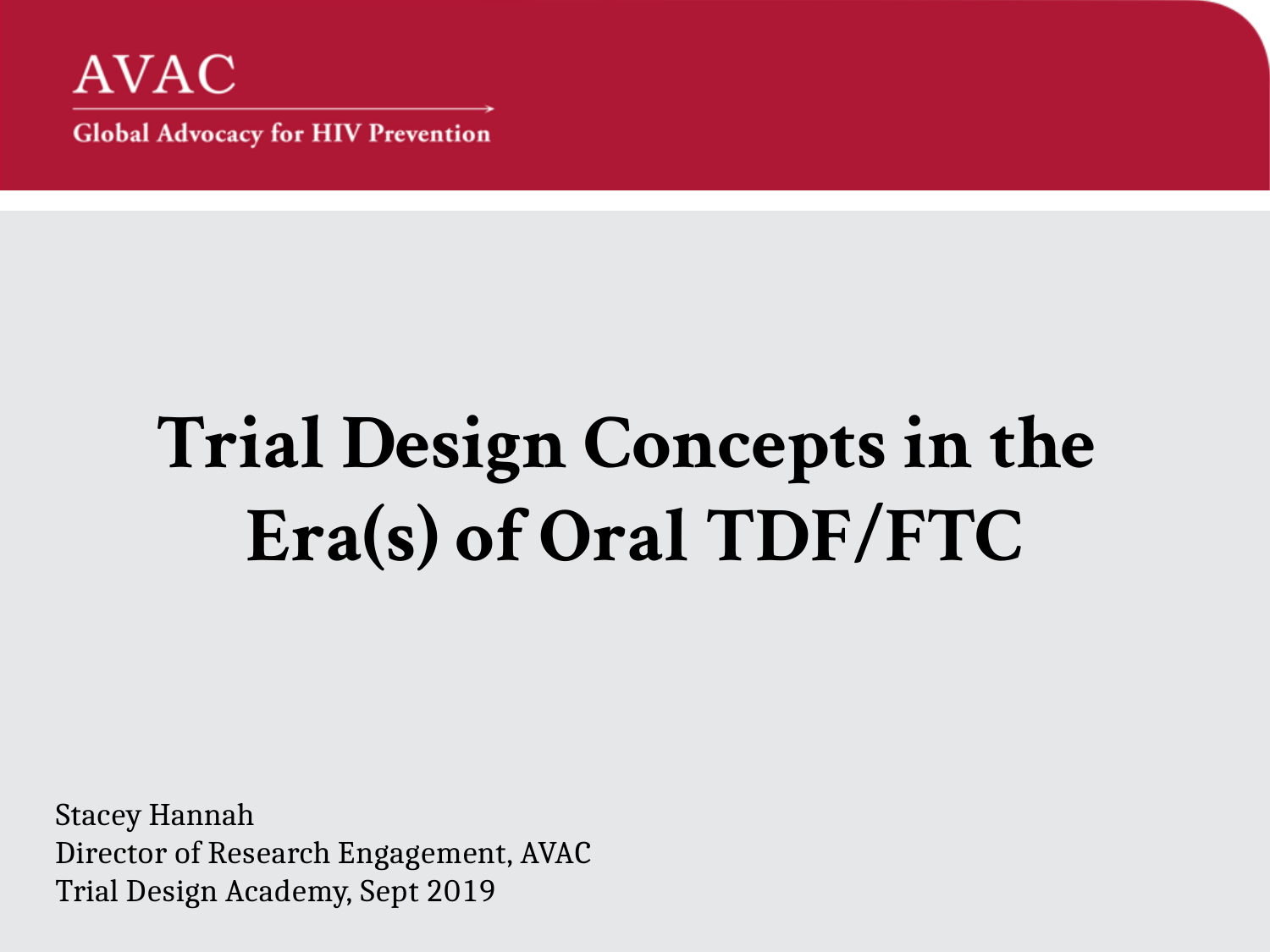

# Trial Design Concepts in the Era(s) of Oral TDF/FTC
Stacey Hannah
Director of Research Engagement, AVAC
Trial Design Academy, Sept 2019